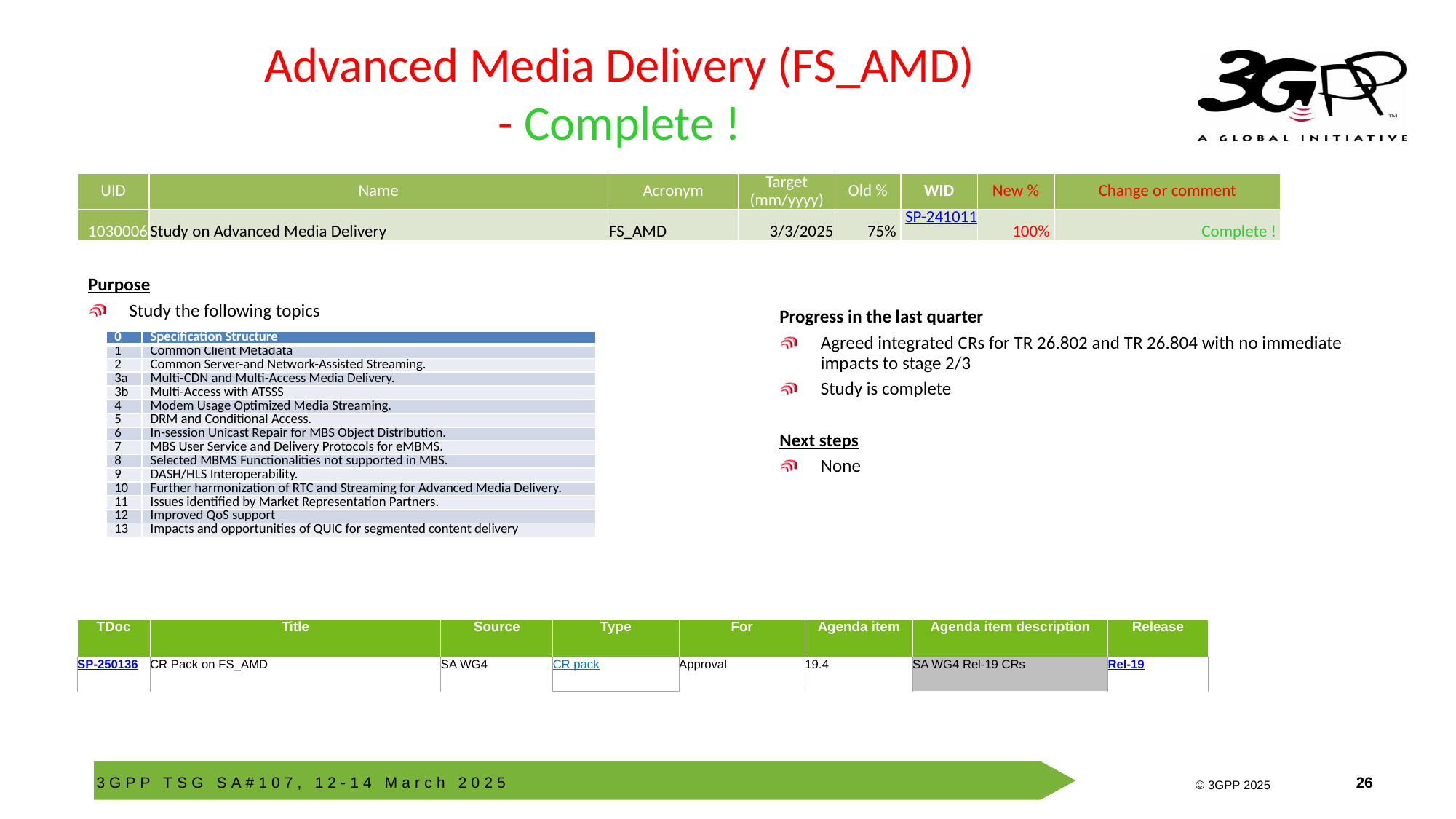

# Advanced Media Delivery (FS_AMD) - Complete !
| UID | Name | Acronym | Target (mm/yyyy) | Old % | WID | New % | Change or comment |
| --- | --- | --- | --- | --- | --- | --- | --- |
| 1030006 | Study on Advanced Media Delivery | FS\_AMD | 3/3/2025 | 75% | SP-241011 | 100% | Complete ! |
Purpose
Study the following topics

Progress in the last quarter
Agreed integrated CRs for TR 26.802 and TR 26.804 with no immediate impacts to stage 2/3
Study is complete

Next steps
None

| 0 | Specification Structure |
| --- | --- |
| 1 | Common Client Metadata |
| 2 | Common Server-and Network-Assisted Streaming. |
| 3a | Multi-CDN and Multi-Access Media Delivery. |
| 3b | Multi-Access with ATSSS |
| 4 | Modem Usage Optimized Media Streaming. |
| 5 | DRM and Conditional Access. |
| 6 | In-session Unicast Repair for MBS Object Distribution. |
| 7 | MBS User Service and Delivery Protocols for eMBMS. |
| 8 | Selected MBMS Functionalities not supported in MBS. |
| 9 | DASH/HLS Interoperability. |
| 10 | Further harmonization of RTC and Streaming for Advanced Media Delivery. |
| 11 | Issues identified by Market Representation Partners. |
| 12 | Improved QoS support |
| 13 | Impacts and opportunities of QUIC for segmented content delivery |
| TDoc | Title | Source | Type | For | Agenda item | Agenda item description | Release |
| --- | --- | --- | --- | --- | --- | --- | --- |
| SP-250136 | CR Pack on FS\_AMD | SA WG4 | CR pack | Approval | 19.4 | SA WG4 Rel-19 CRs | Rel-19 |